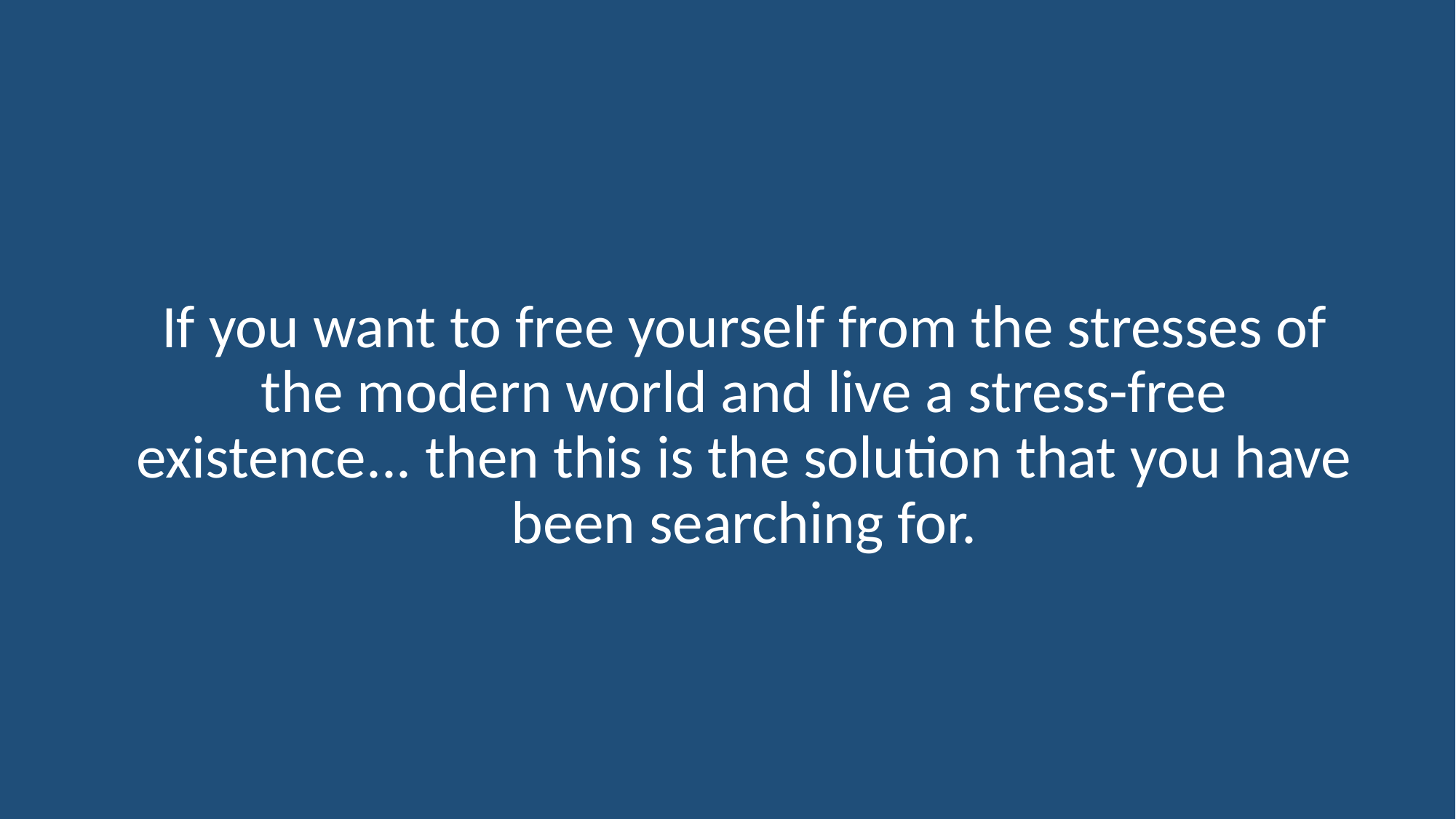

If you want to free yourself from the stresses of the modern world and live a stress-free existence... then this is the solution that you have been searching for.